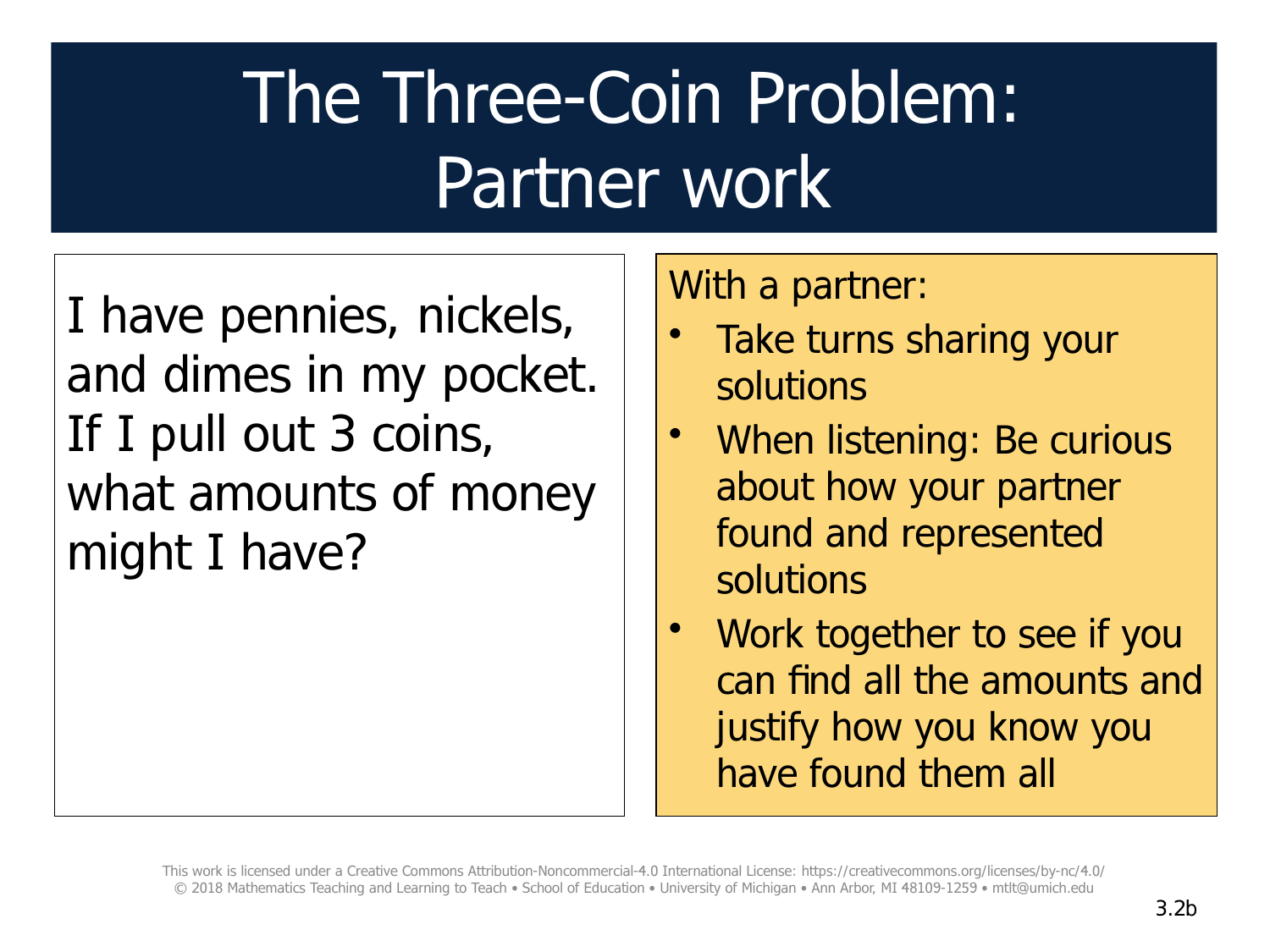

# The Three-Coin Problem: Partner work
With a partner:
Take turns sharing your solutions
When listening: Be curious about how your partner found and represented solutions
Work together to see if you can find all the amounts and justify how you know you have found them all
I have pennies, nickels, and dimes in my pocket. If I pull out 3 coins, what amounts of money might I have?

This work is licensed under a Creative Commons Attribution-Noncommercial-4.0 International License: https://creativecommons.org/licenses/by-nc/4.0/
© 2018 Mathematics Teaching and Learning to Teach • School of Education • University of Michigan • Ann Arbor, MI 48109-1259 • mtlt@umich.edu

3.2b